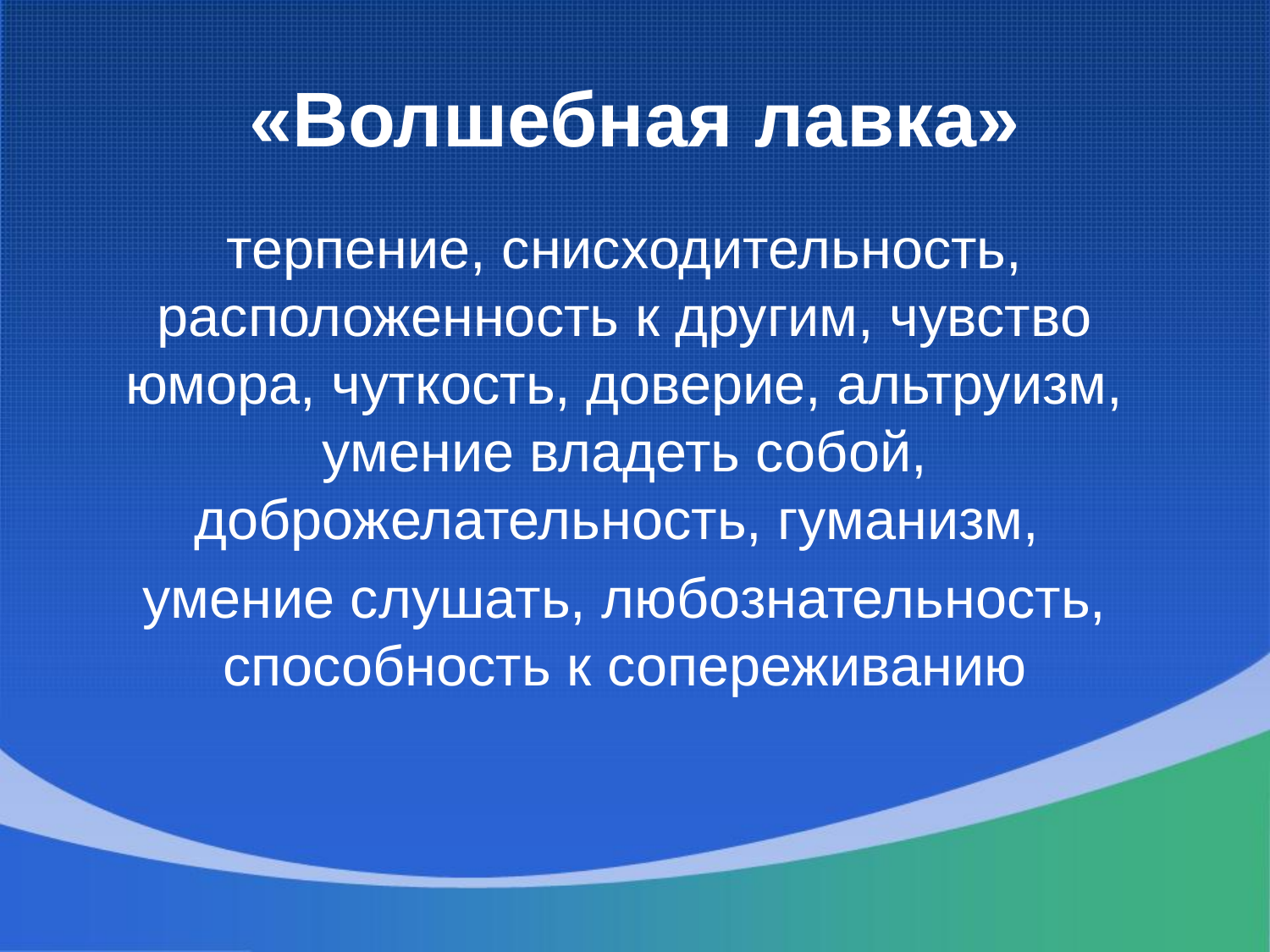

# «Волшебная лавка»
терпение, снисходительность, расположенность к другим, чувство юмора, чуткость, доверие, альтруизм, умение владеть собой, доброжелательность, гуманизм,
умение слушать, любознательность, способность к сопереживанию